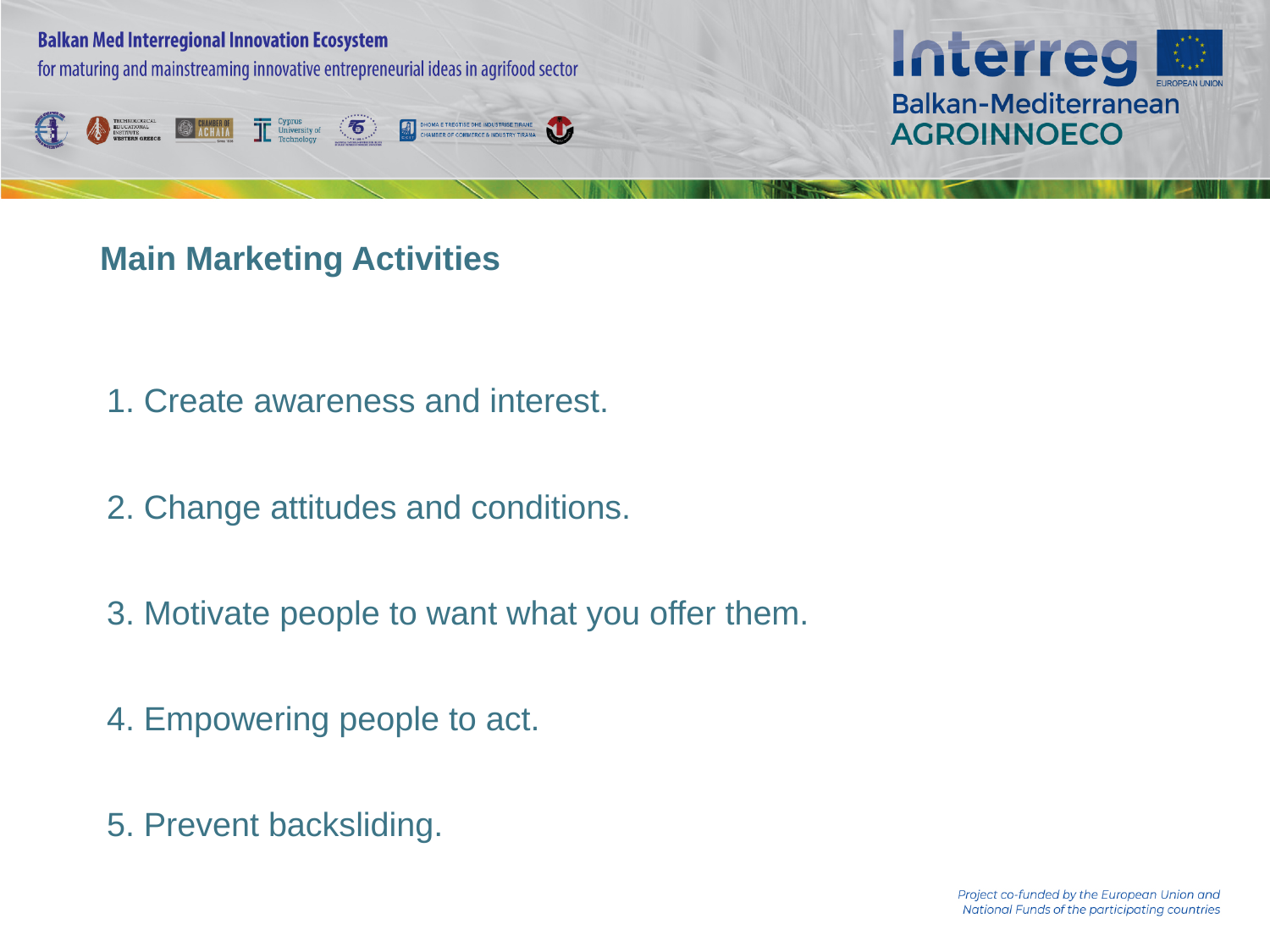

# Main Marketing Activities
1. Create awareness and interest.
2. Change attitudes and conditions.
3. Motivate people to want what you offer them.
4. Empowering people to act.
5. Prevent backsliding.